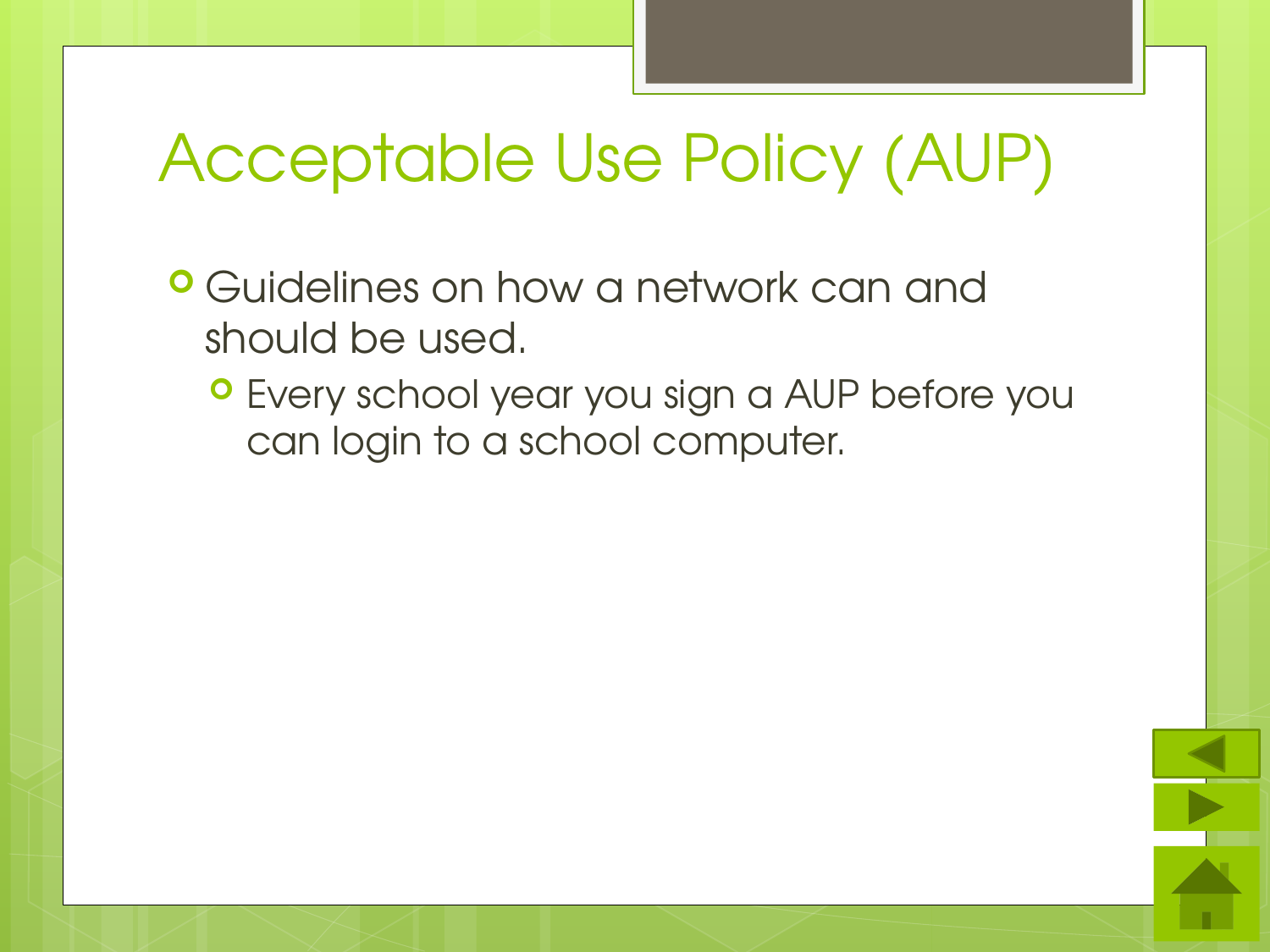

# Acceptable Use Policy (AUP)
Guidelines on how a network can and should be used.
Every school year you sign a AUP before you can login to a school computer.